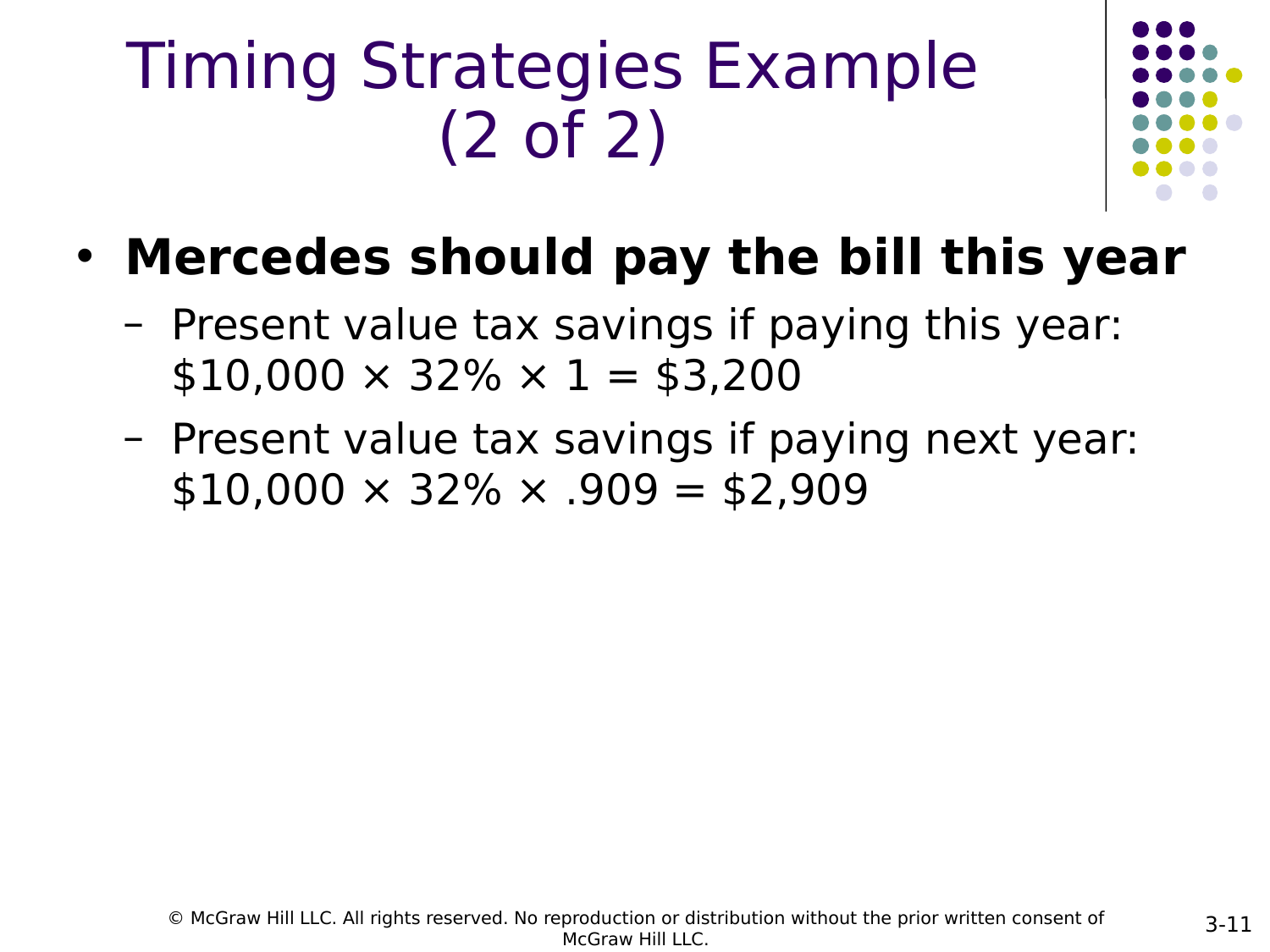

# Timing Strategies Example (2 of 2)
Mercedes should pay the bill this year
Present value tax savings if paying this year: $10,000 × 32% × 1 = $3,200
Present value tax savings if paying next year: $10,000 × 32% × .909 = $2,909
3-11